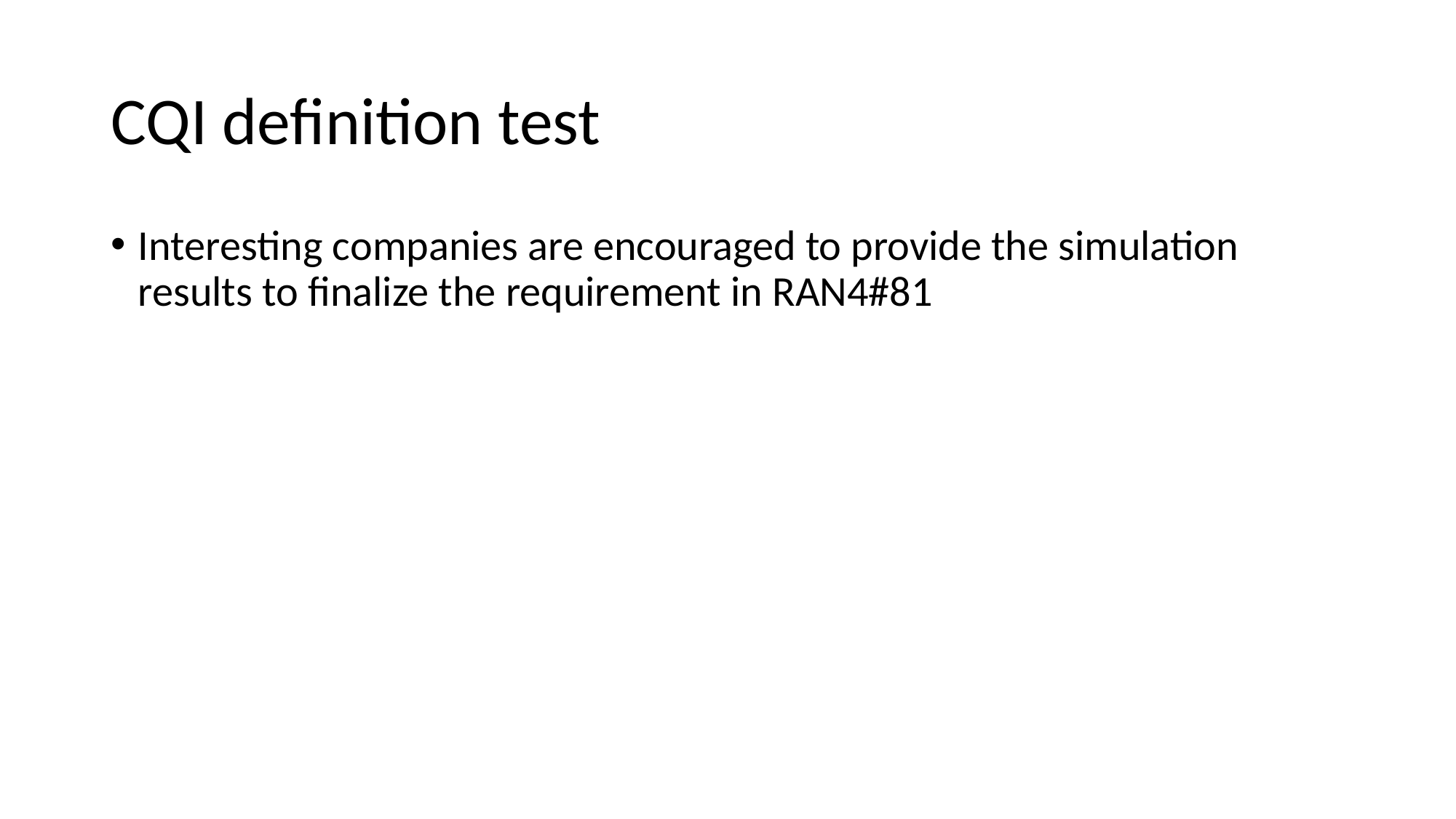

# CQI definition test
Interesting companies are encouraged to provide the simulation results to finalize the requirement in RAN4#81